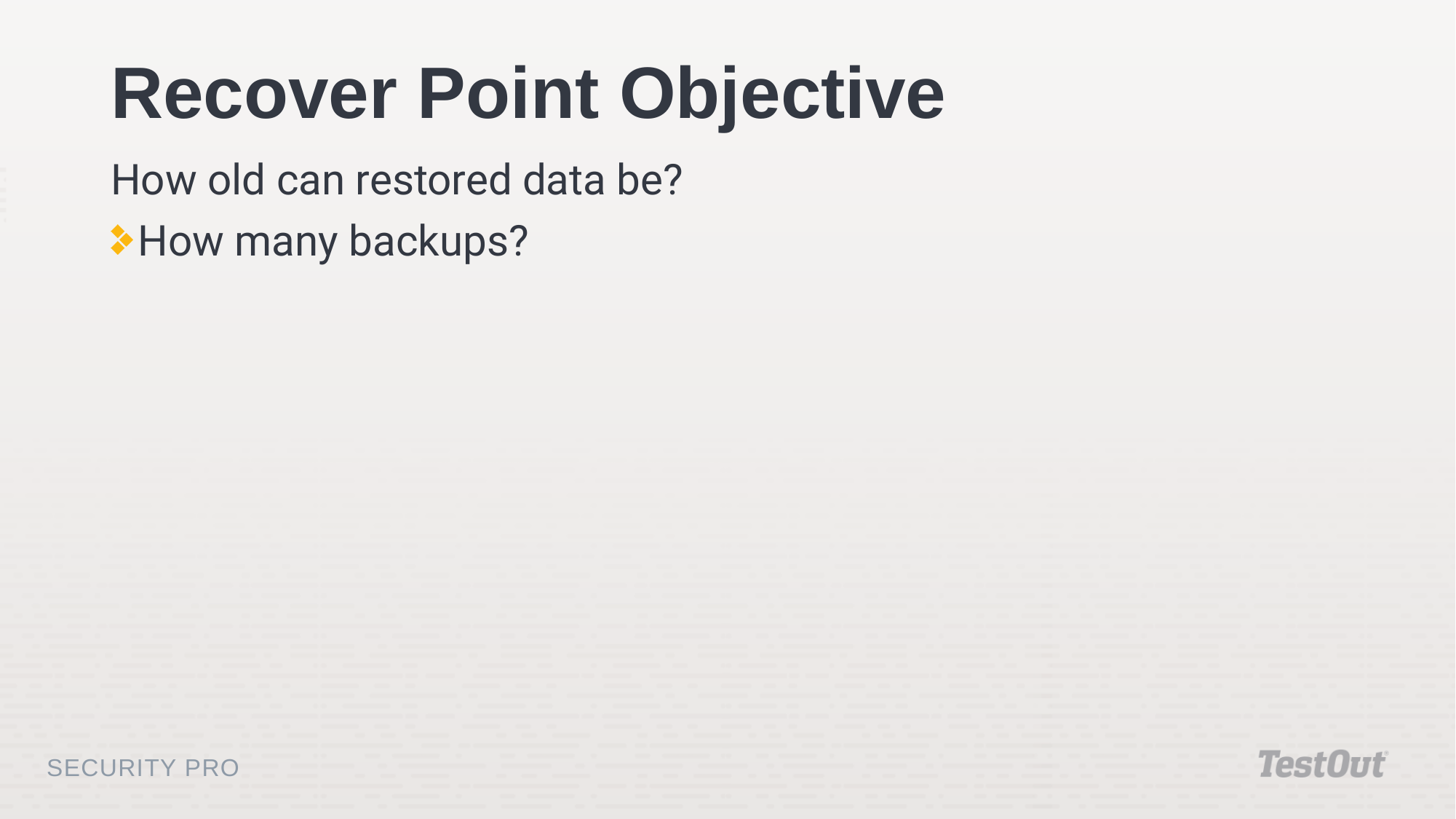

# Recover Point Objective
How old can restored data be?
How many backups?
Security Pro